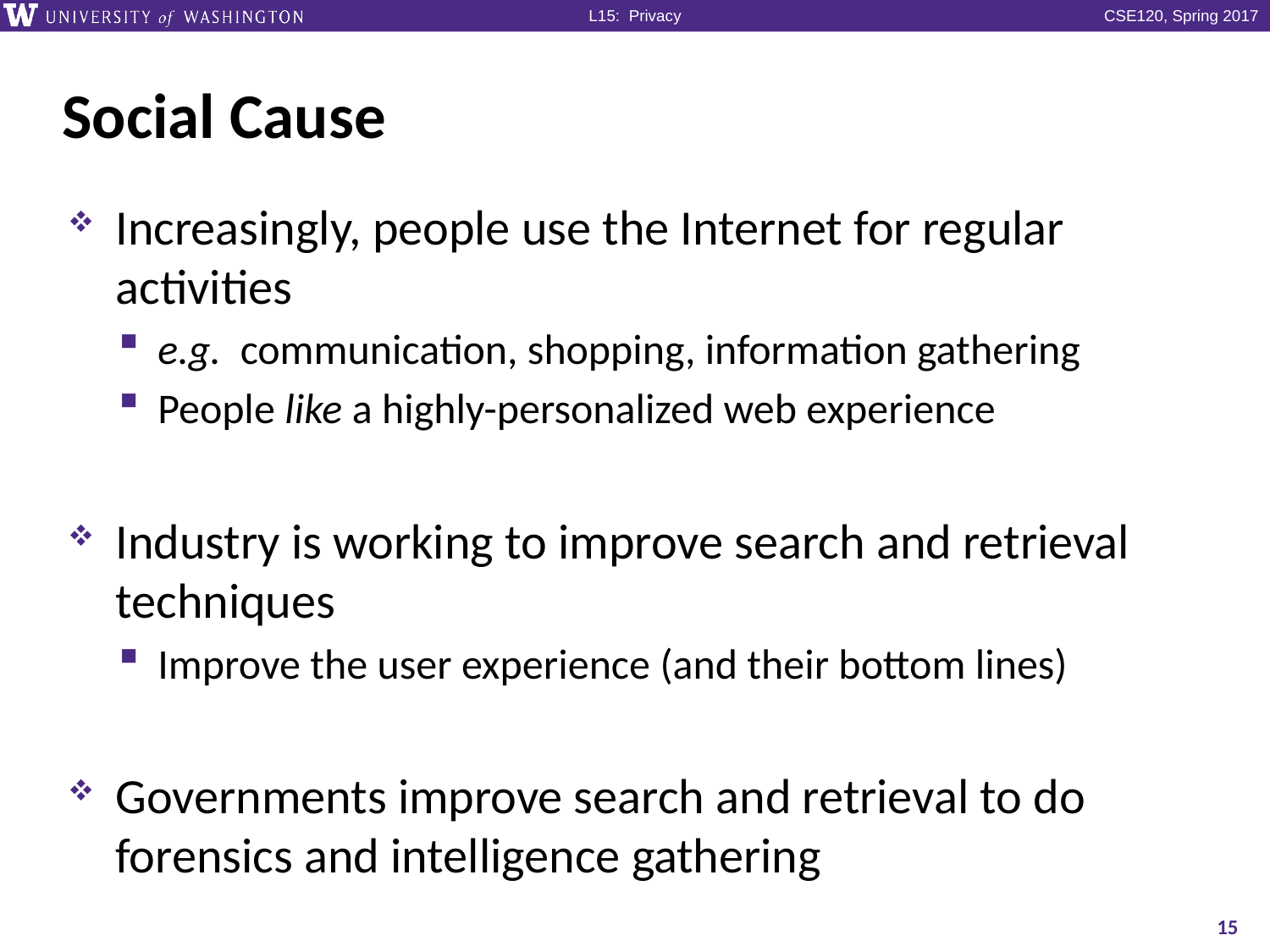

# Social Cause
Increasingly, people use the Internet for regular activities
e.g.  communication, shopping, information gathering
People like a highly-personalized web experience

Industry is working to improve search and retrieval techniques
Improve the user experience (and their bottom lines)

Governments improve search and retrieval to do forensics and intelligence gathering
15